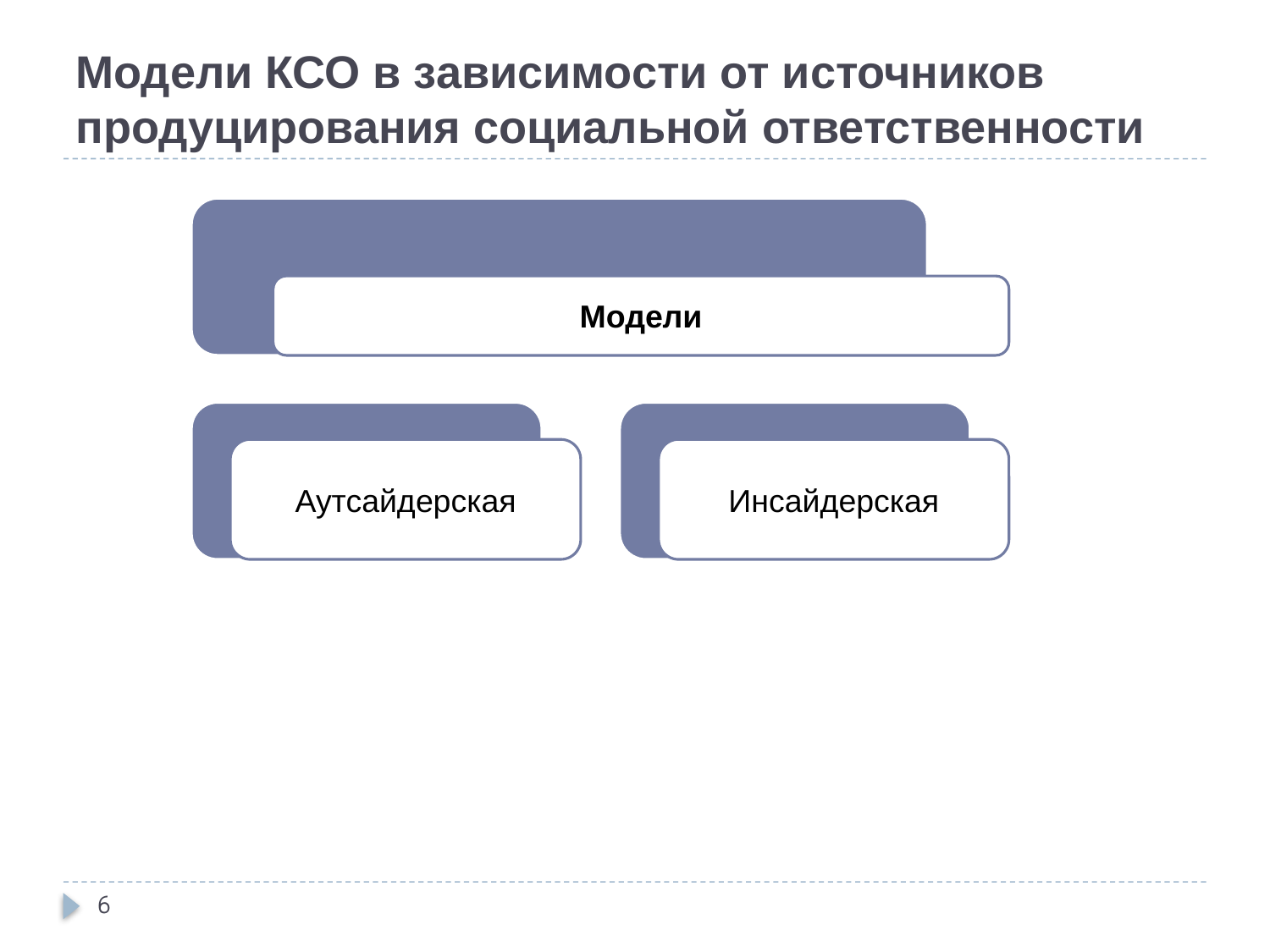

# Модели КСО в зависимости от источников продуцирования социальной ответственности
Модели
Аутсайдерская
Инсайдерская
6